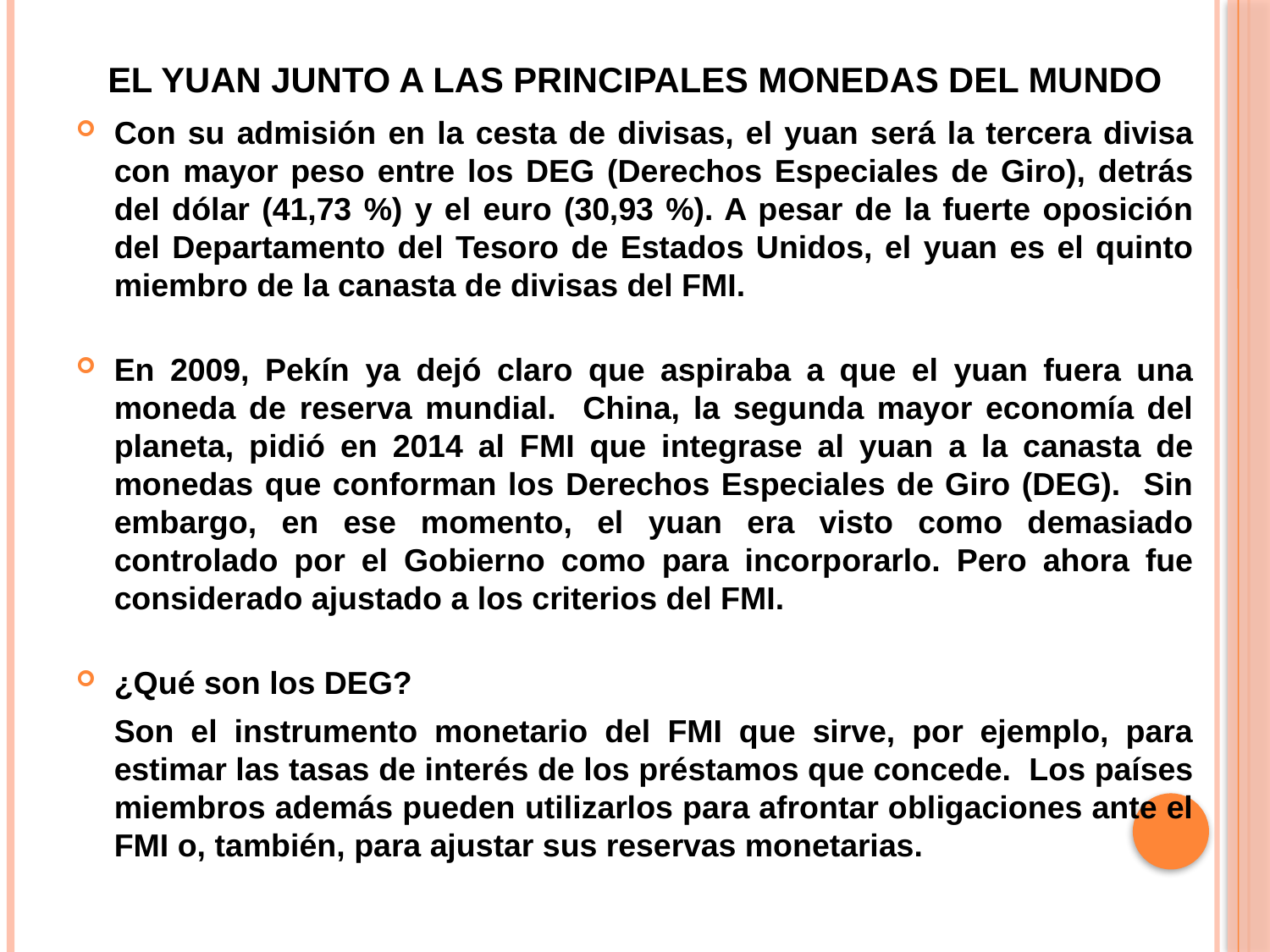

# el yuan junto a las principales monedas del mundo
Con su admisión en la cesta de divisas, el yuan será la tercera divisa con mayor peso entre los DEG (Derechos Especiales de Giro), detrás del dólar (41,73 %) y el euro (30,93 %). A pesar de la fuerte oposición del Departamento del Tesoro de Estados Unidos, el yuan es el quinto miembro de la canasta de divisas del FMI.

En 2009, Pekín ya dejó claro que aspiraba a que el yuan fuera una moneda de reserva mundial.  China, la segunda mayor economía del planeta, pidió en 2014 al FMI que integrase al yuan a la canasta de monedas que conforman los Derechos Especiales de Giro (DEG).  Sin embargo, en ese momento, el yuan era visto como demasiado controlado por el Gobierno como para incorporarlo. Pero ahora fue considerado ajustado a los criterios del FMI.

¿Qué son los DEG?
	Son el instrumento monetario del FMI que sirve, por ejemplo, para estimar las tasas de interés de los préstamos que concede.  Los países miembros además pueden utilizarlos para afrontar obligaciones ante el FMI o, también, para ajustar sus reservas monetarias.